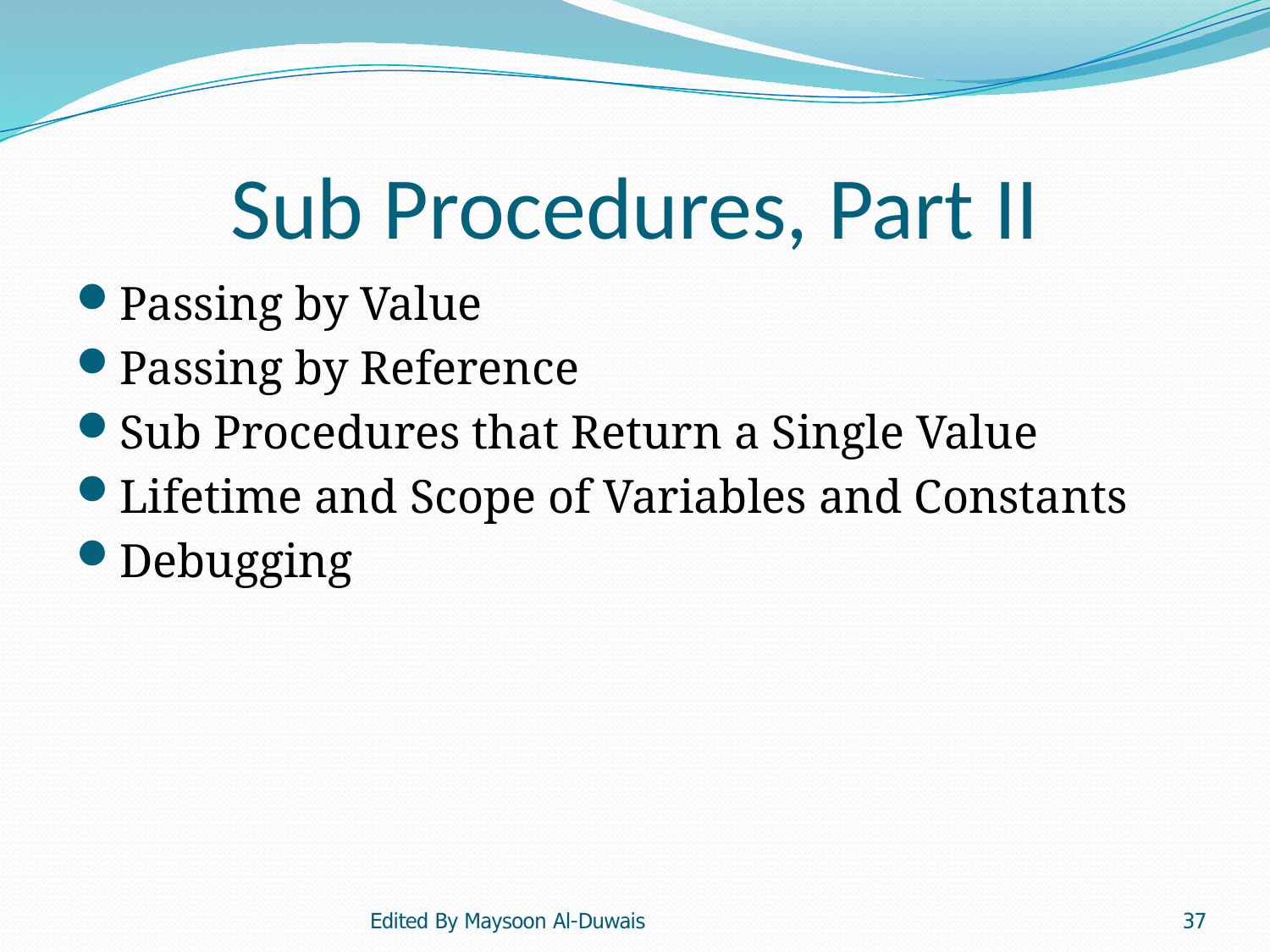

# Sub Procedures, Part II
Passing by Value
Passing by Reference
Sub Procedures that Return a Single Value
Lifetime and Scope of Variables and Constants
Debugging
Edited By Maysoon Al-Duwais
37